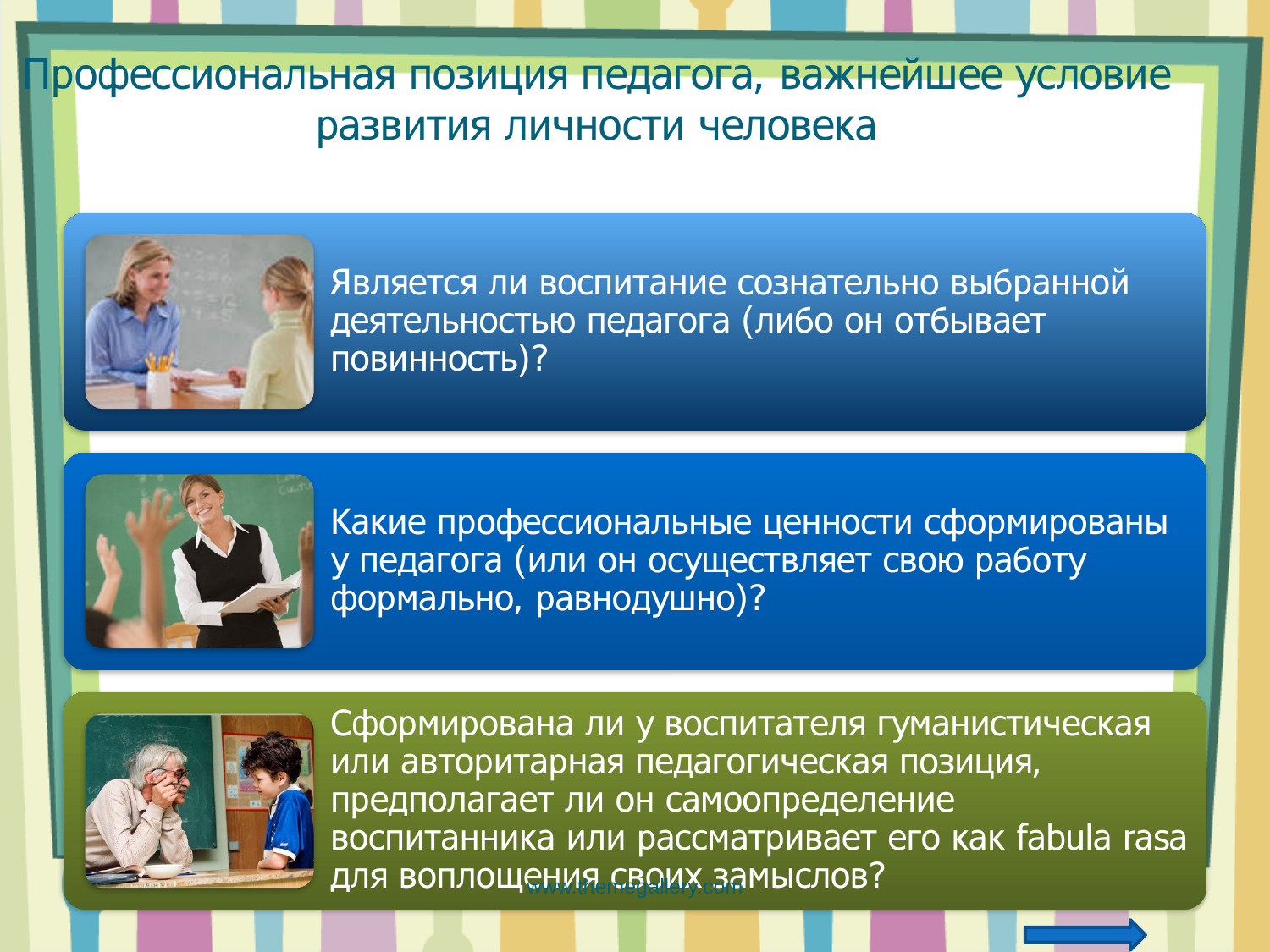

# Профессиональная позиция педагога, важнейшее условие развития личности человека
Является ли воспитание сознательно выбранной деятельностью педагога (либо он отбывает повинность)?
Какие профессиональные ценности сформированы у педагога (или он осуществляет свою работу формально, равнодушно)?
Сформирована ли у воспитателя гуманистическая или авторитарная педагогическая позиция, предполагает ли он самоопределение воспитанника или рассматривает его как fabula rasa для воплощения своих замыслов?
www.themegallery.com